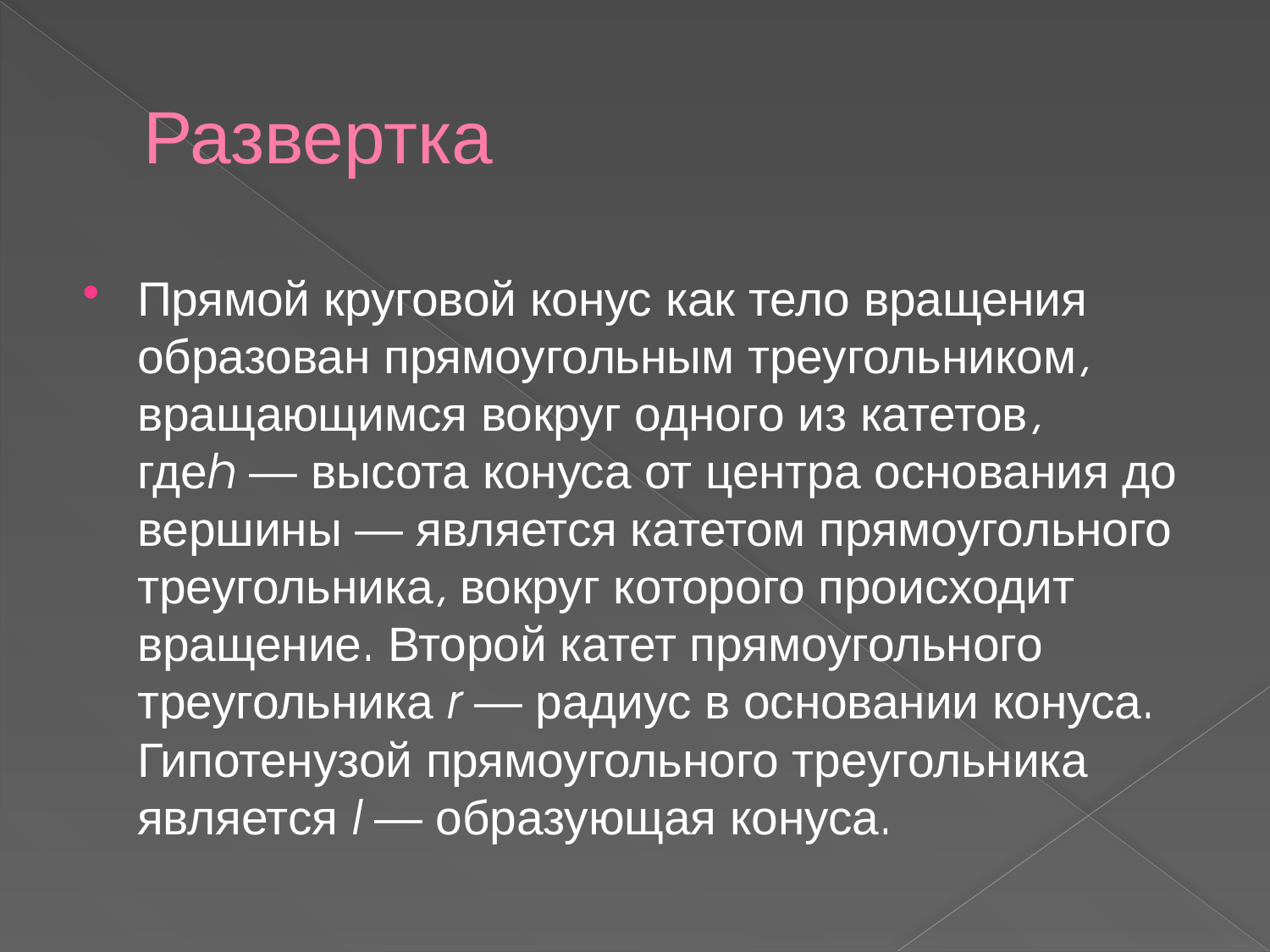

# Развертка
Прямой круговой конус как тело вращения образован прямоугольным треугольником, вращающимся вокруг одного из катетов, гдеh — высота конуса от центра основания до вершины — является катетом прямоугольного треугольника, вокруг которого происходит вращение. Второй катет прямоугольного треугольника r — радиус в основании конуса. Гипотенузой прямоугольного треугольника является l — образующая конуса.